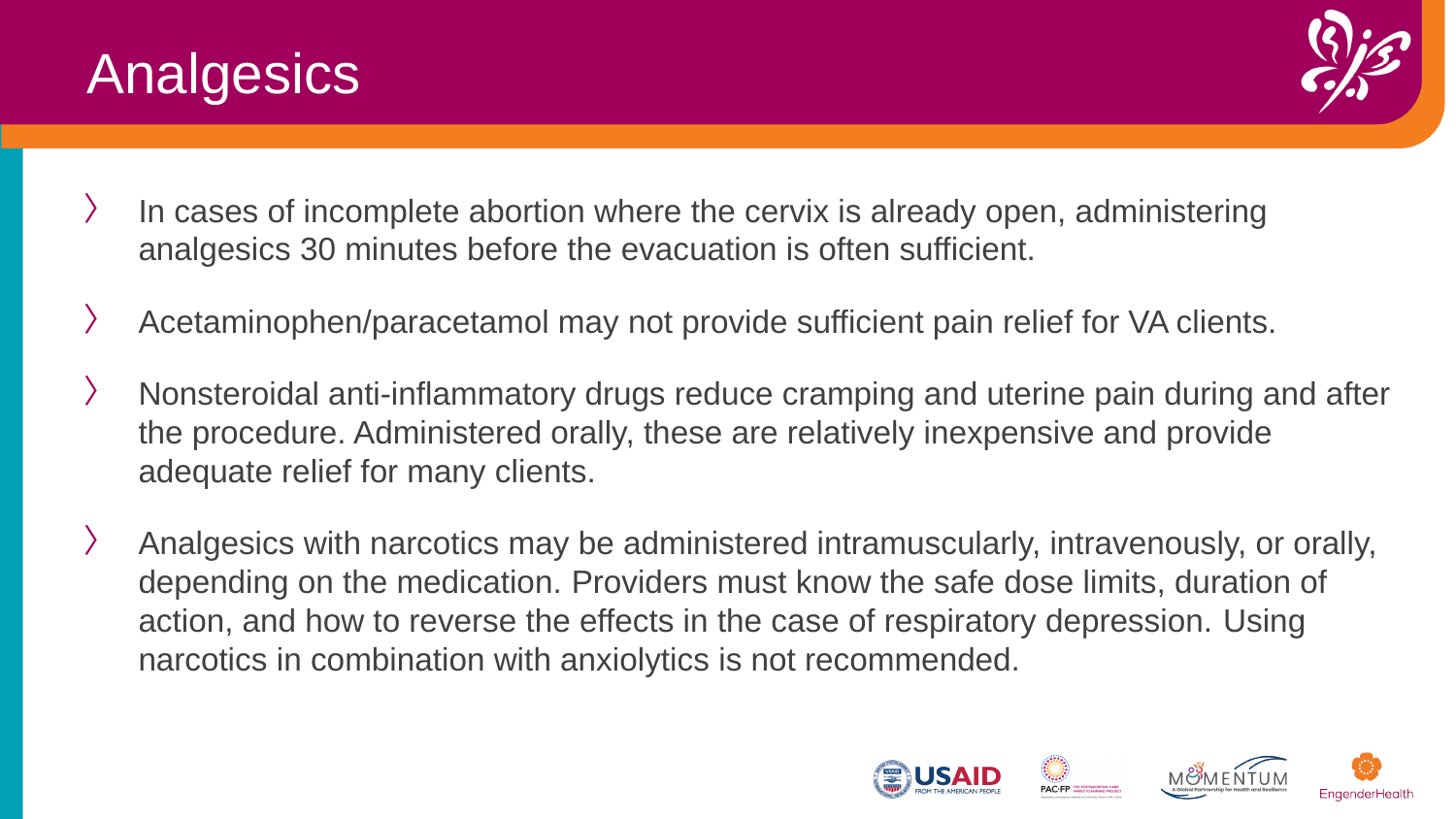

Analgesics
In cases of incomplete abortion where the cervix is already open, administering analgesics 30 minutes before the evacuation is often sufficient.
Acetaminophen/paracetamol may not provide sufficient pain relief for VA clients.
Nonsteroidal anti-inflammatory drugs reduce cramping and uterine pain during and after the procedure. Administered orally, these are relatively inexpensive and provide adequate relief for many clients.
Analgesics with narcotics may be administered intramuscularly, intravenously, or orally, depending on the medication. ​Providers must know the safe dose limits, duration of action, and how to reverse the effects in the case of respiratory depression.​ Using narcotics in combination with anxiolytics is not recommended.